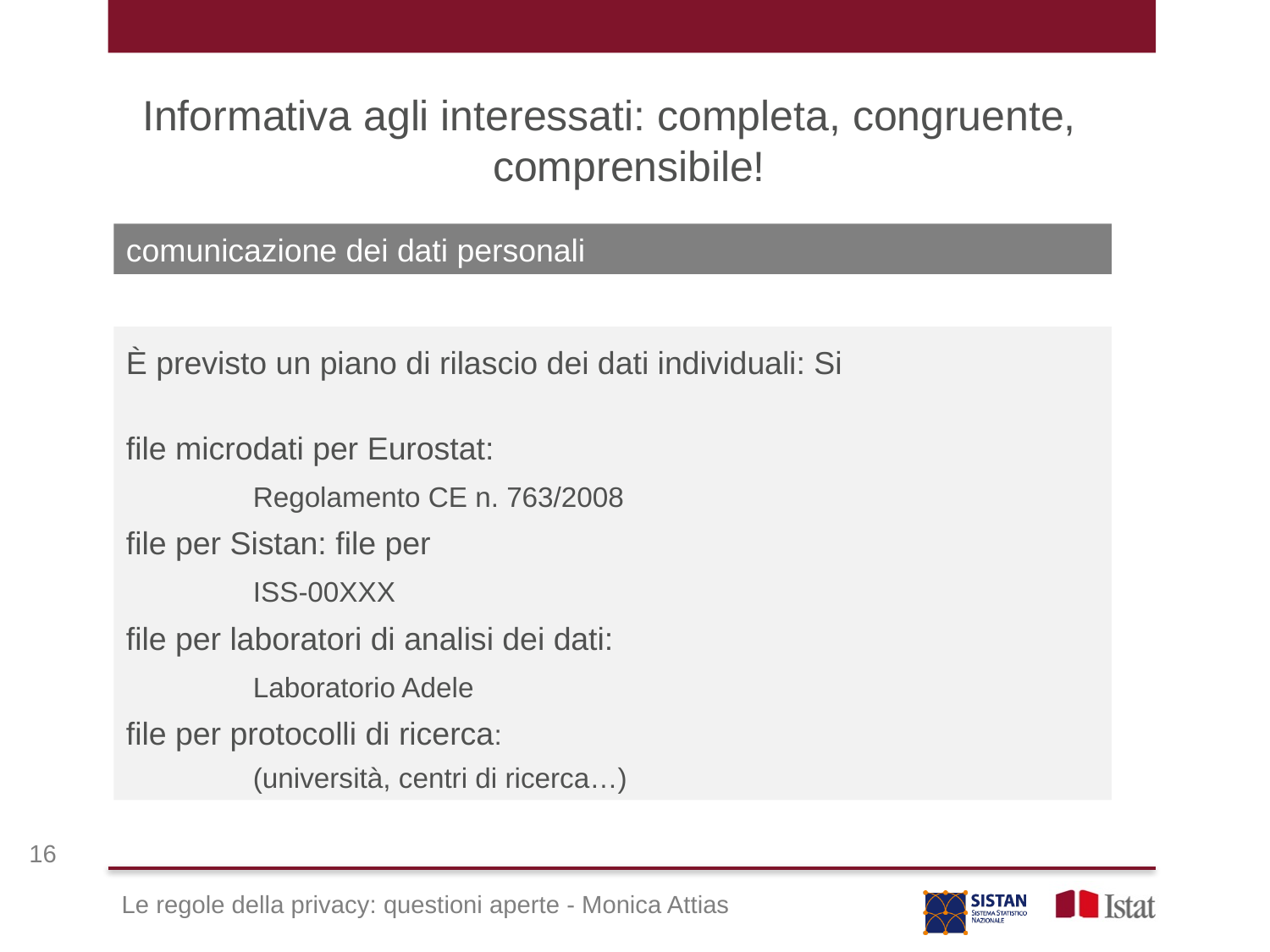

Informativa agli interessati: completa, congruente, comprensibile!
comunicazione dei dati personali
È previsto un piano di rilascio dei dati individuali: Si
file microdati per Eurostat:
	Regolamento CE n. 763/2008
file per Sistan: file per
	ISS-00XXX
file per laboratori di analisi dei dati:
	Laboratorio Adele
file per protocolli di ricerca:
	(università, centri di ricerca…)
16
Le regole della privacy: questioni aperte - Monica Attias